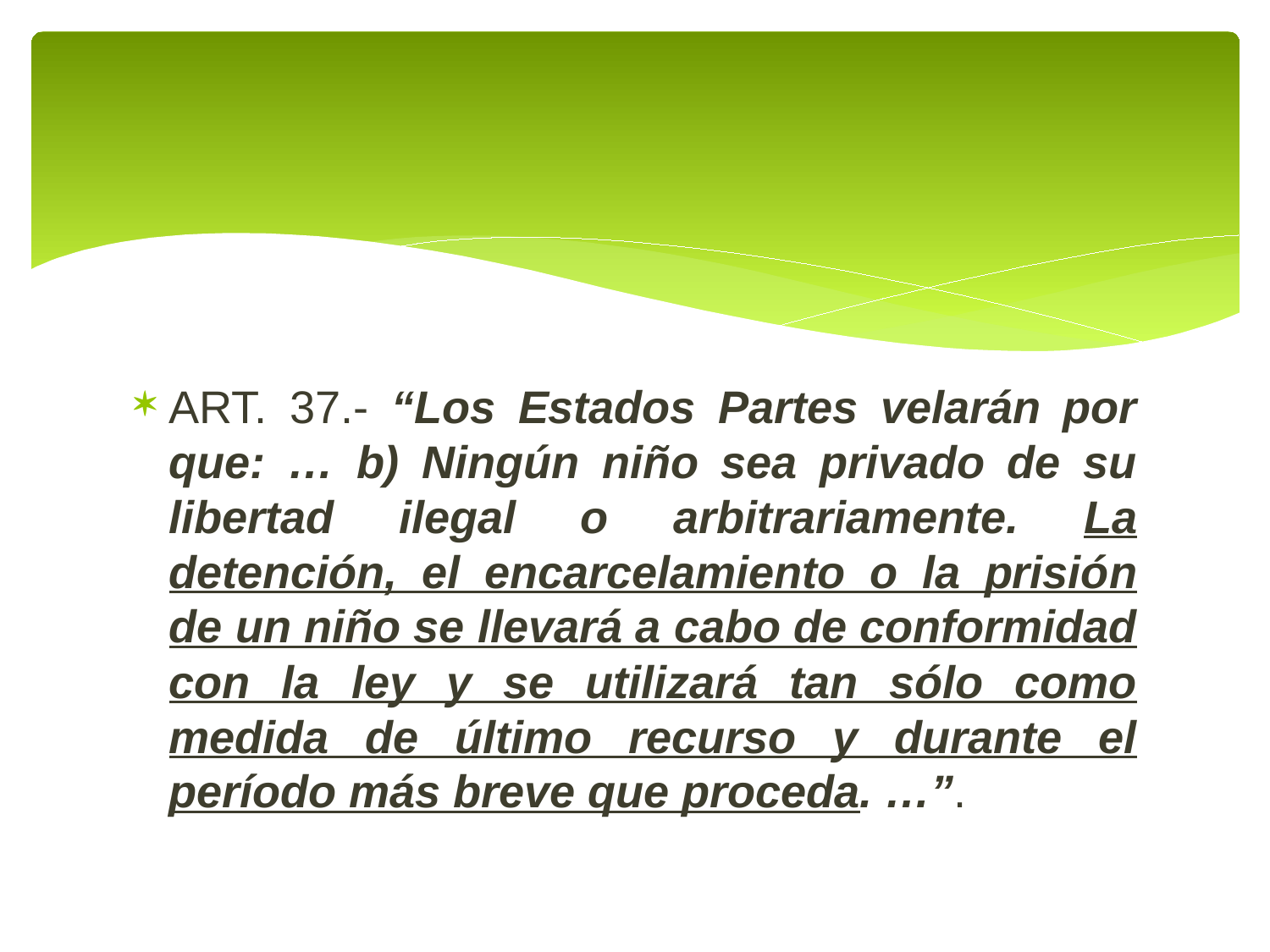

#
ART. 37.- “Los Estados Partes velarán por que: … b) Ningún niño sea privado de su libertad ilegal o arbitrariamente. La detención, el encarcelamiento o la prisión de un niño se llevará a cabo de conformidad con la ley y se utilizará tan sólo como medida de último recurso y durante el período más breve que proceda. …”.